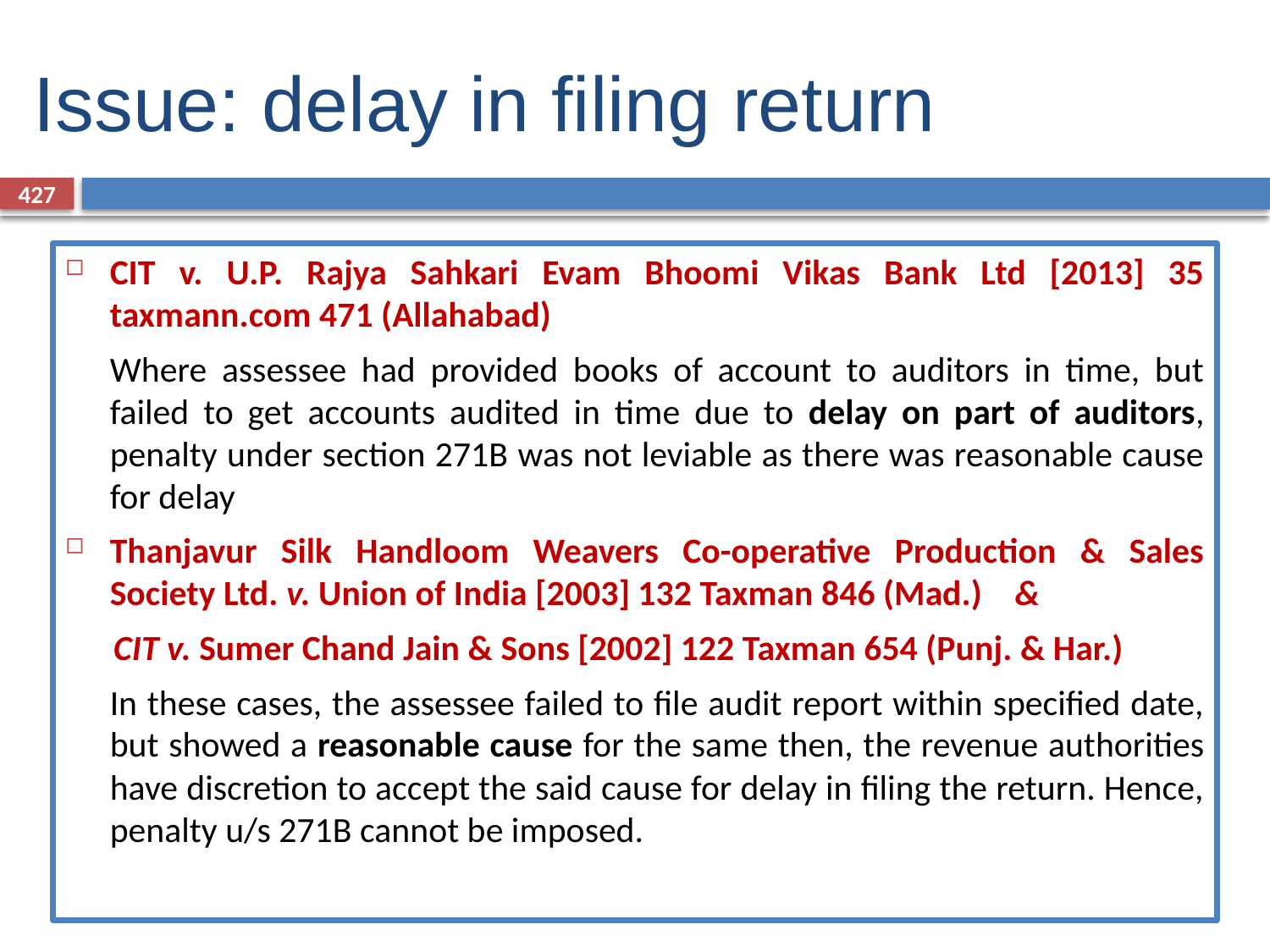

# Issue: delay in filing return
427
CIT v. U.P. Rajya Sahkari Evam Bhoomi Vikas Bank Ltd [2013] 35 taxmann.com 471 (Allahabad)
	Where assessee had provided books of account to auditors in time, but failed to get accounts audited in time due to delay on part of auditors, penalty under section 271B was not leviable as there was reasonable cause for delay
Thanjavur Silk Handloom Weavers Co-operative Production & Sales Society Ltd. v. Union of India [2003] 132 Taxman 846 (Mad.)    &
      CIT v. Sumer Chand Jain & Sons [2002] 122 Taxman 654 (Punj. & Har.)
	In these cases, the assessee failed to file audit report within specified date, but showed a reasonable cause for the same then, the revenue authorities have discretion to accept the said cause for delay in filing the return. Hence, penalty u/s 271B cannot be imposed.